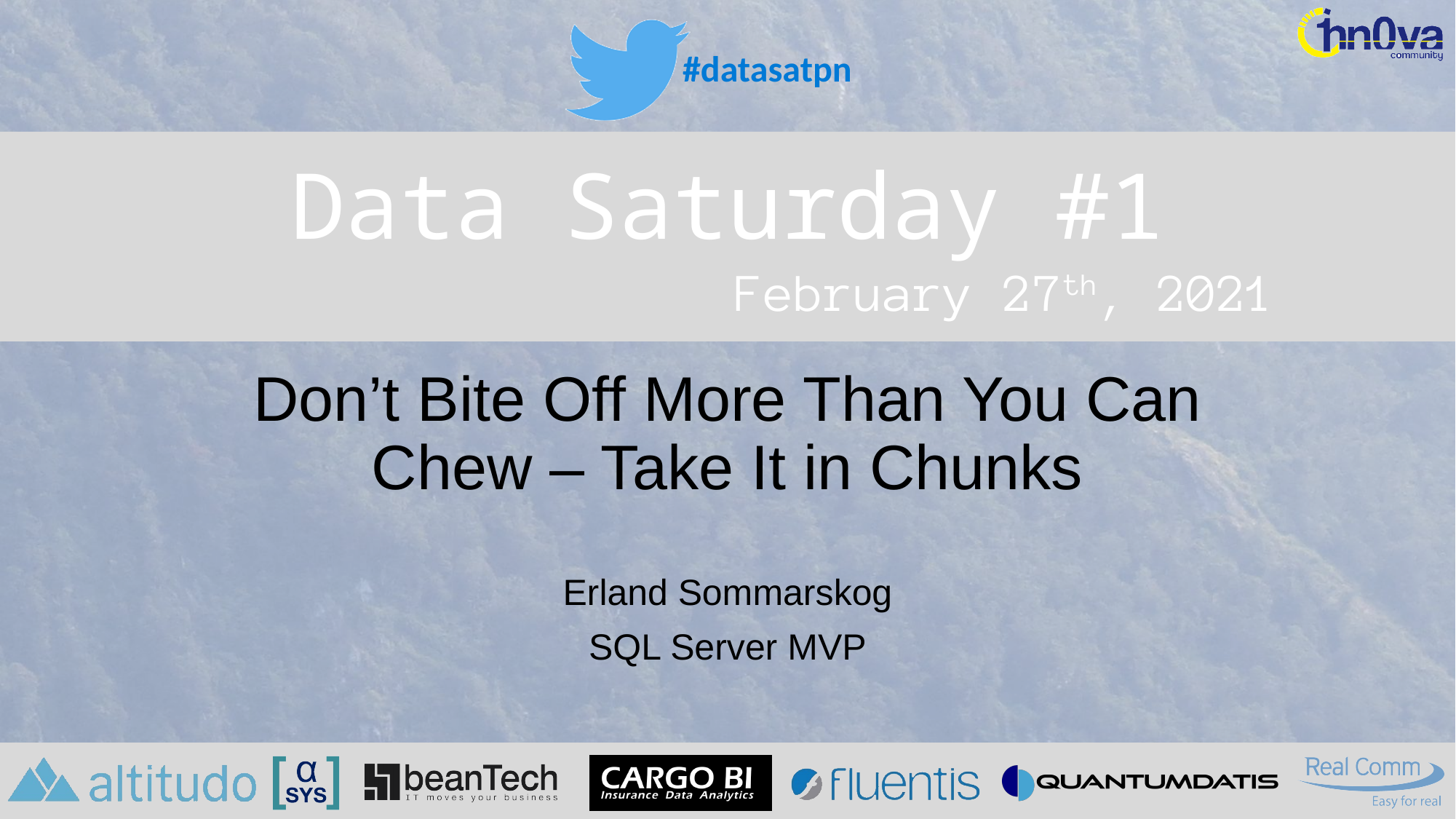

# Don’t Bite Off More Than You Can Chew – Take It in Chunks
Erland Sommarskog
SQL Server MVP